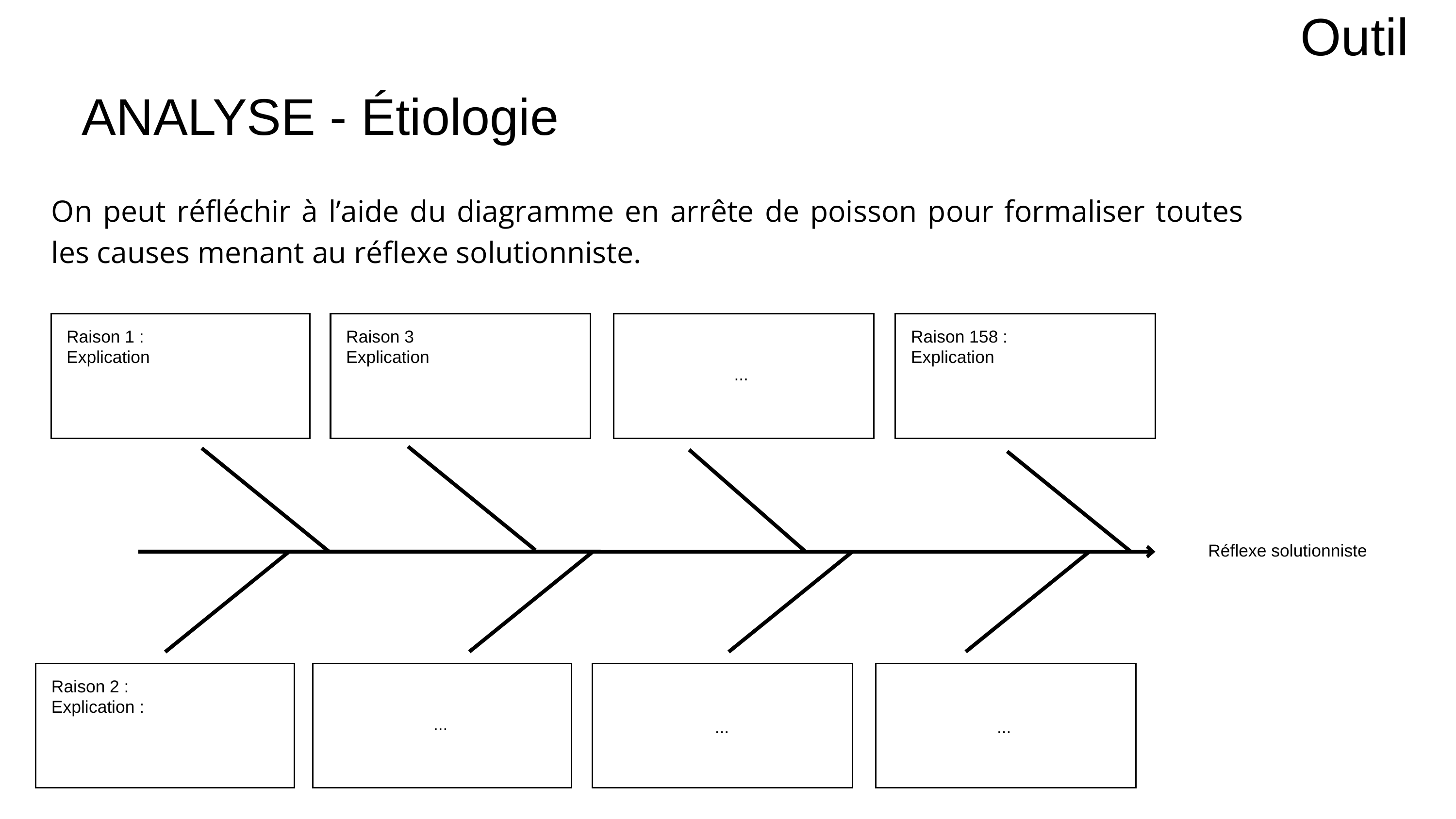

Outil
ANALYSE - Étiologie
On peut réfléchir à l’aide du diagramme en arrête de poisson pour formaliser toutes les causes menant au réflexe solutionniste.

Raison 1 :
Explication
Raison 3
Explication
Raison 158 :
Explication
...

Réflexe solutionniste

Raison 2 :
Explication :
...
...
...